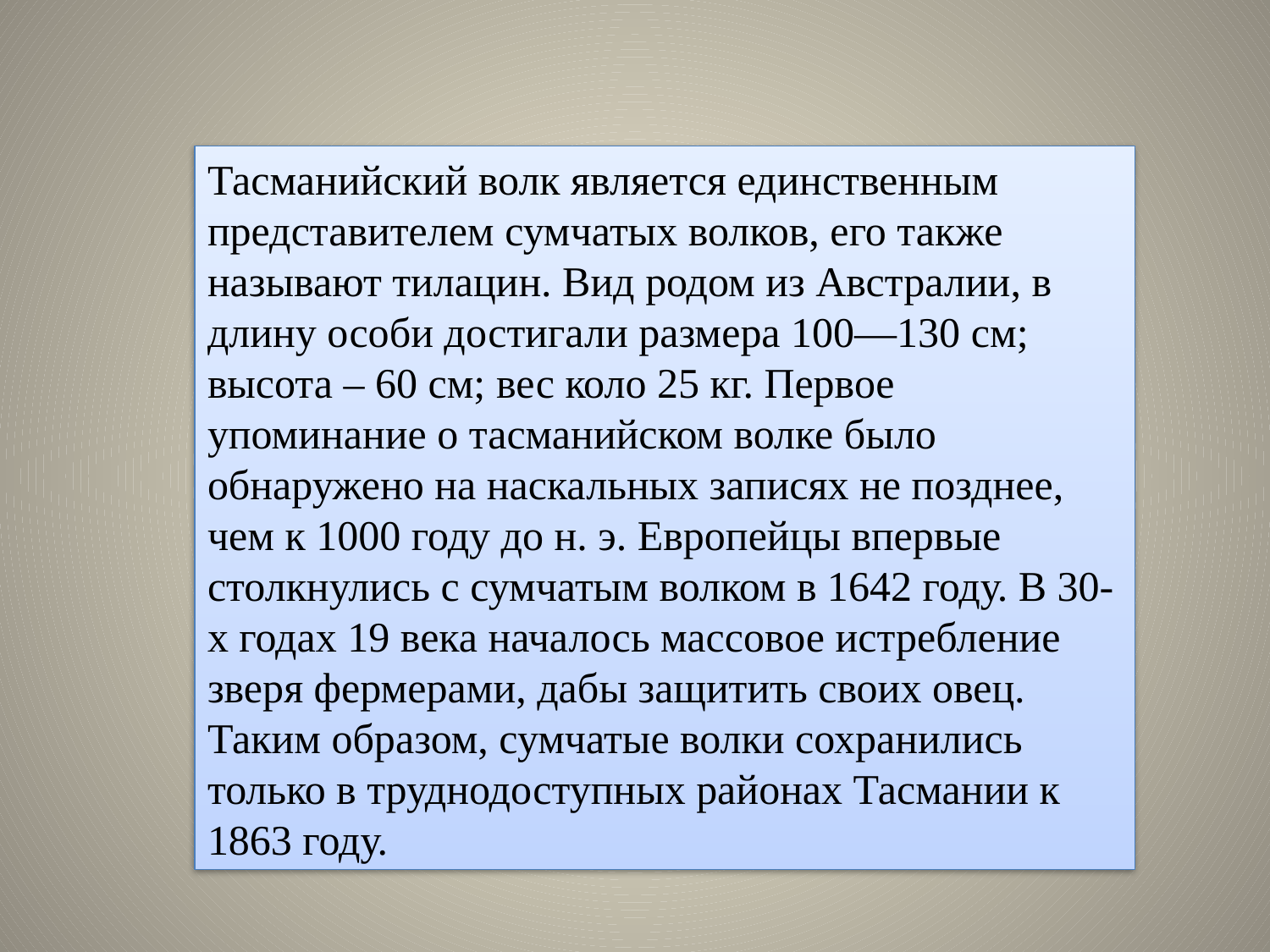

Тасманийский волк является единственным представителем сумчатых волков, его также называют тилацин. Вид родом из Австралии, в длину особи достигали размера 100—130 см; высота – 60 см; вес коло 25 кг. Первое упоминание о тасманийском волке было обнаружено на наскальных записях не позднее, чем к 1000 году до н. э. Европейцы впервые столкнулись с сумчатым волком в 1642 году. В 30-х годах 19 века началось массовое истребление зверя фермерами, дабы защитить своих овец. Таким образом, сумчатые волки сохранились только в труднодоступных районах Тасмании к 1863 году.